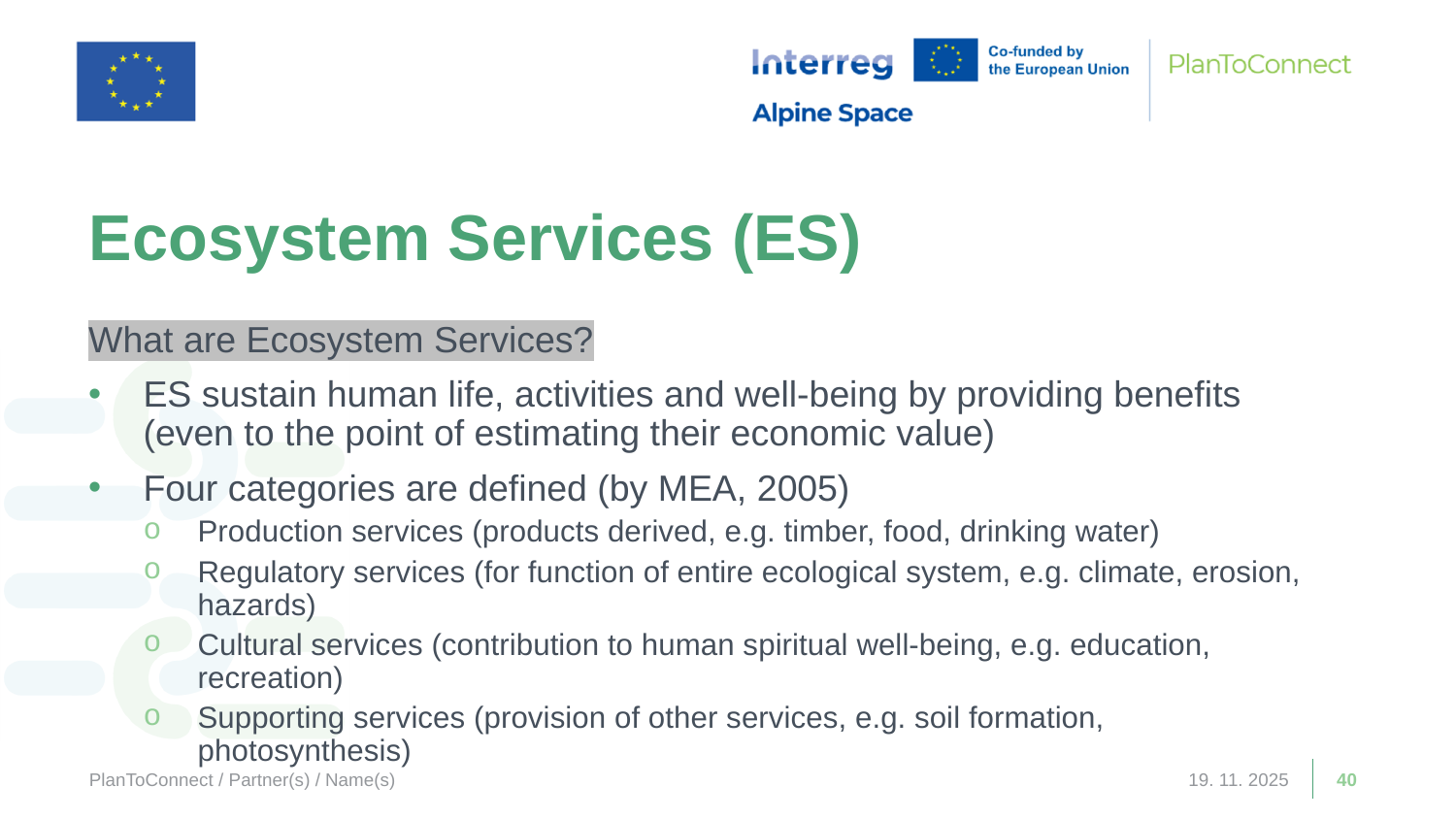

Ecosystem Services (ES)
What are Ecosystem Services?
ES sustain human life, activities and well-being by providing benefits (even to the point of estimating their economic value)
Four categories are defined (by MEA, 2005)
Production services (products derived, e.g. timber, food, drinking water)
Regulatory services (for function of entire ecological system, e.g. climate, erosion, hazards)
Cultural services (contribution to human spiritual well-being, e.g. education, recreation)
Supporting services (provision of other services, e.g. soil formation, photosynthesis)

PlanToConnect / Partner(s) / Name(s)
19. 11. 2025
40